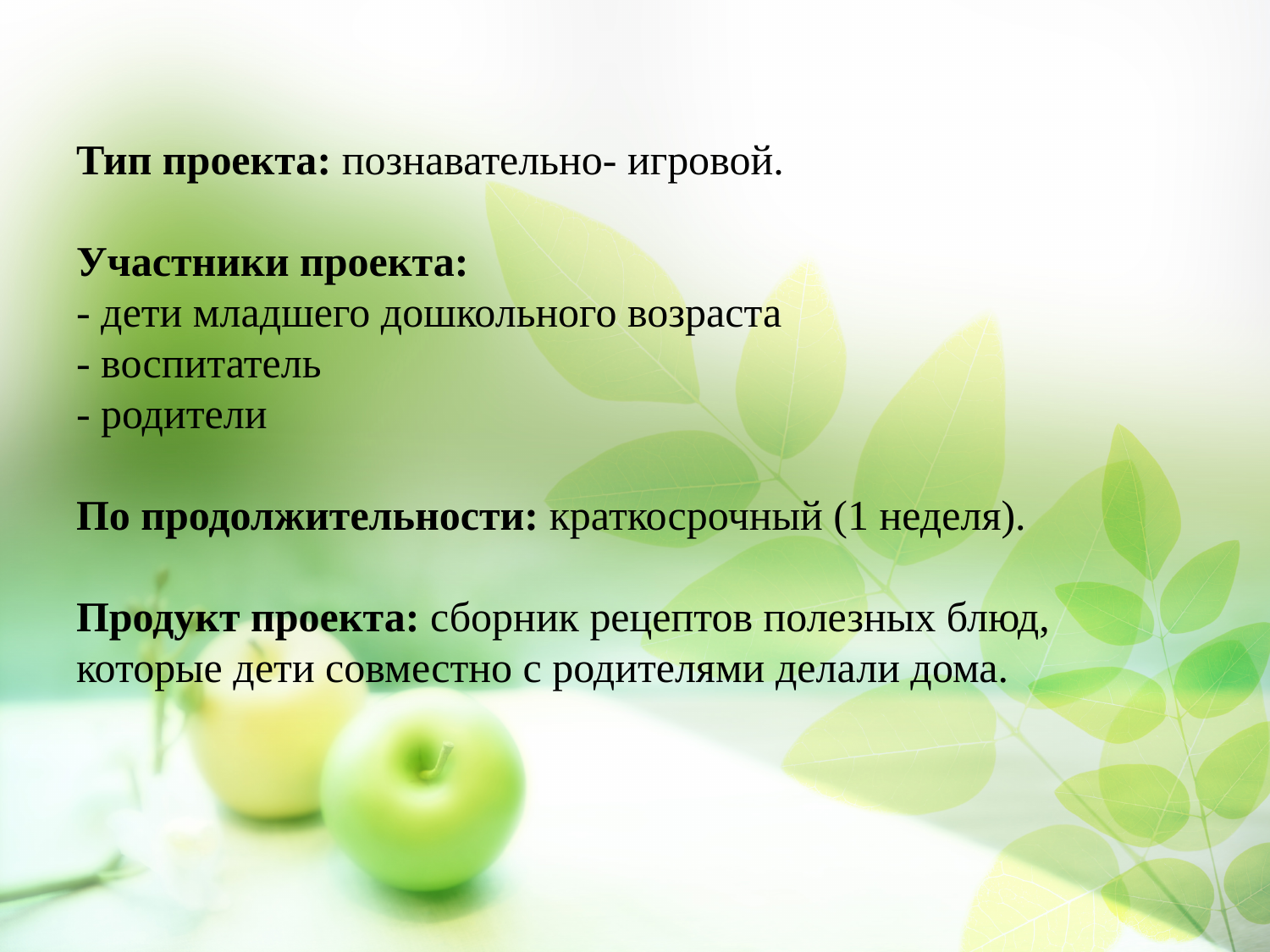

# Тип проекта: познавательно- игровой. Участники проекта: - дети младшего дошкольного возраста - воспитатель - родители По продолжительности: краткосрочный (1 неделя). Продукт проекта: сборник рецептов полезных блюд, которые дети совместно с родителями делали дома.